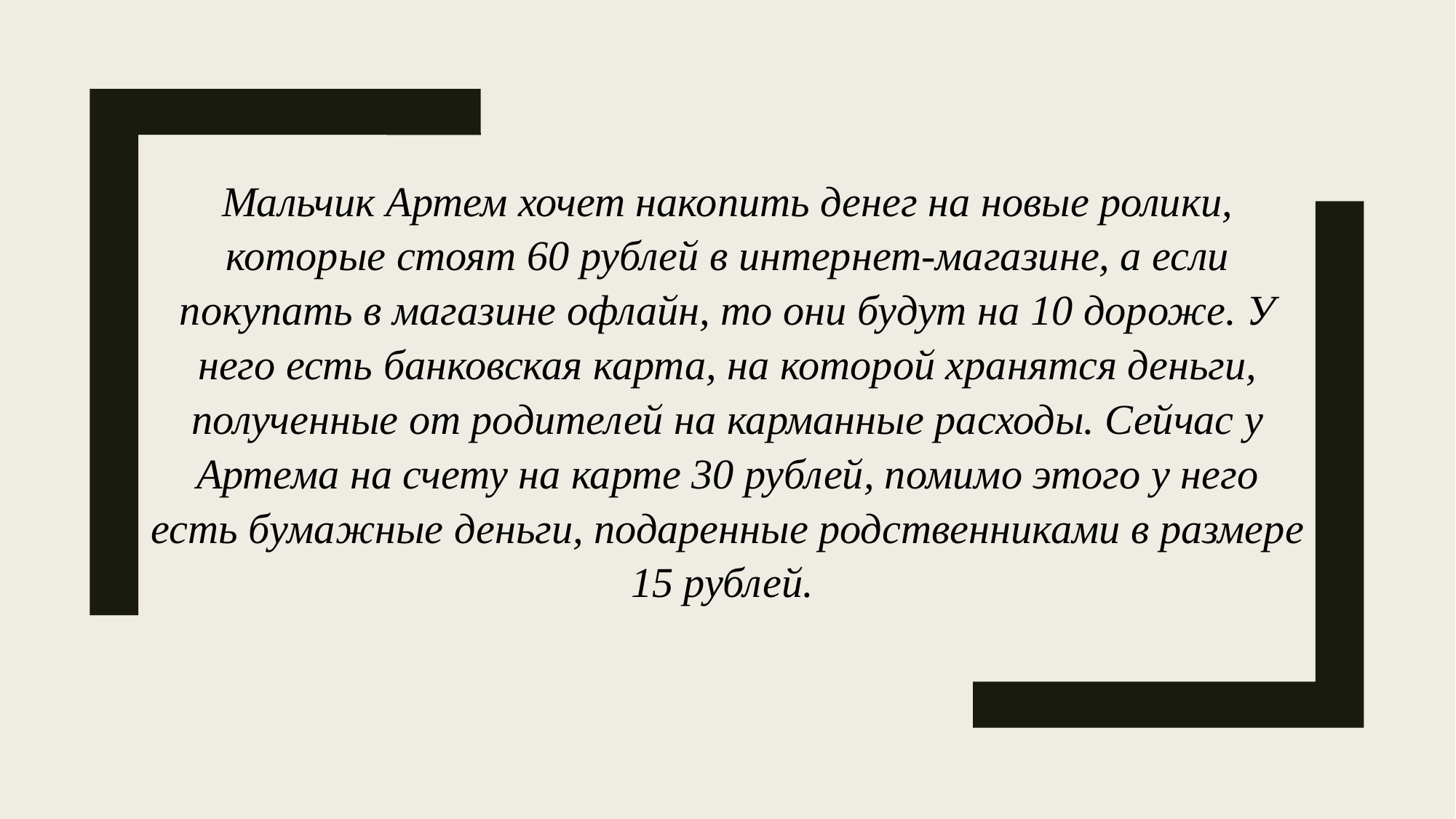

Мальчик Артем хочет накопить денег на новые ролики, которые стоят 60 рублей в интернет-магазине, а если покупать в магазине офлайн, то они будут на 10 дороже. У него есть банковская карта, на которой хранятся деньги, полученные от родителей на карманные расходы. Сейчас у Артема на счету на карте 30 рублей, помимо этого у него есть бумажные деньги, подаренные родственниками в размере 15 рублей.